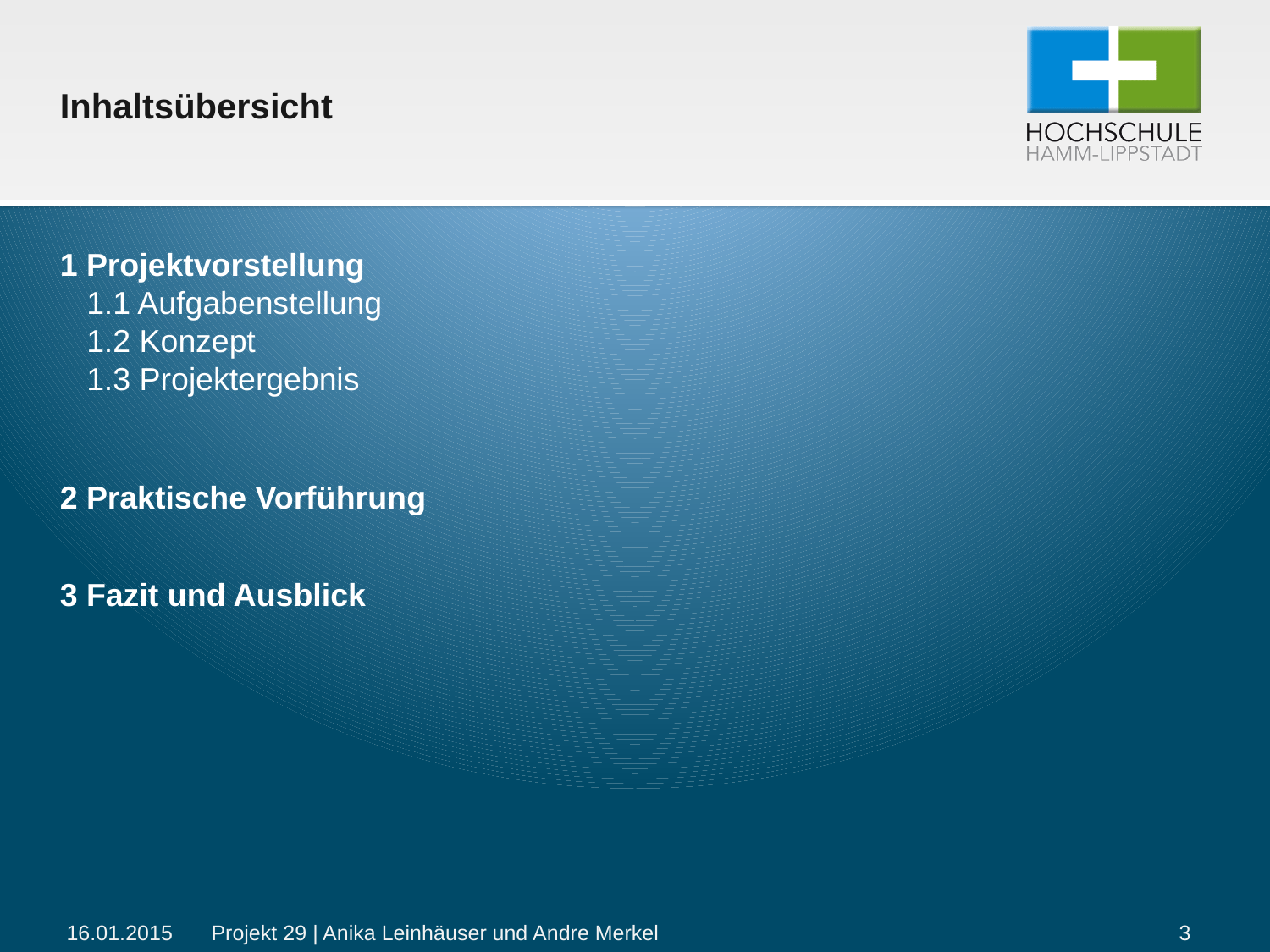

# Inhaltsübersicht
1 Projektvorstellung
   1.1 Aufgabenstellung
   1.2 Konzept
   1.3 Projektergebnis

2 Praktische Vorführung

3 Fazit und Ausblick

16.01.2015
Projekt 29 | Anika Leinhäuser und Andre Merkel
3